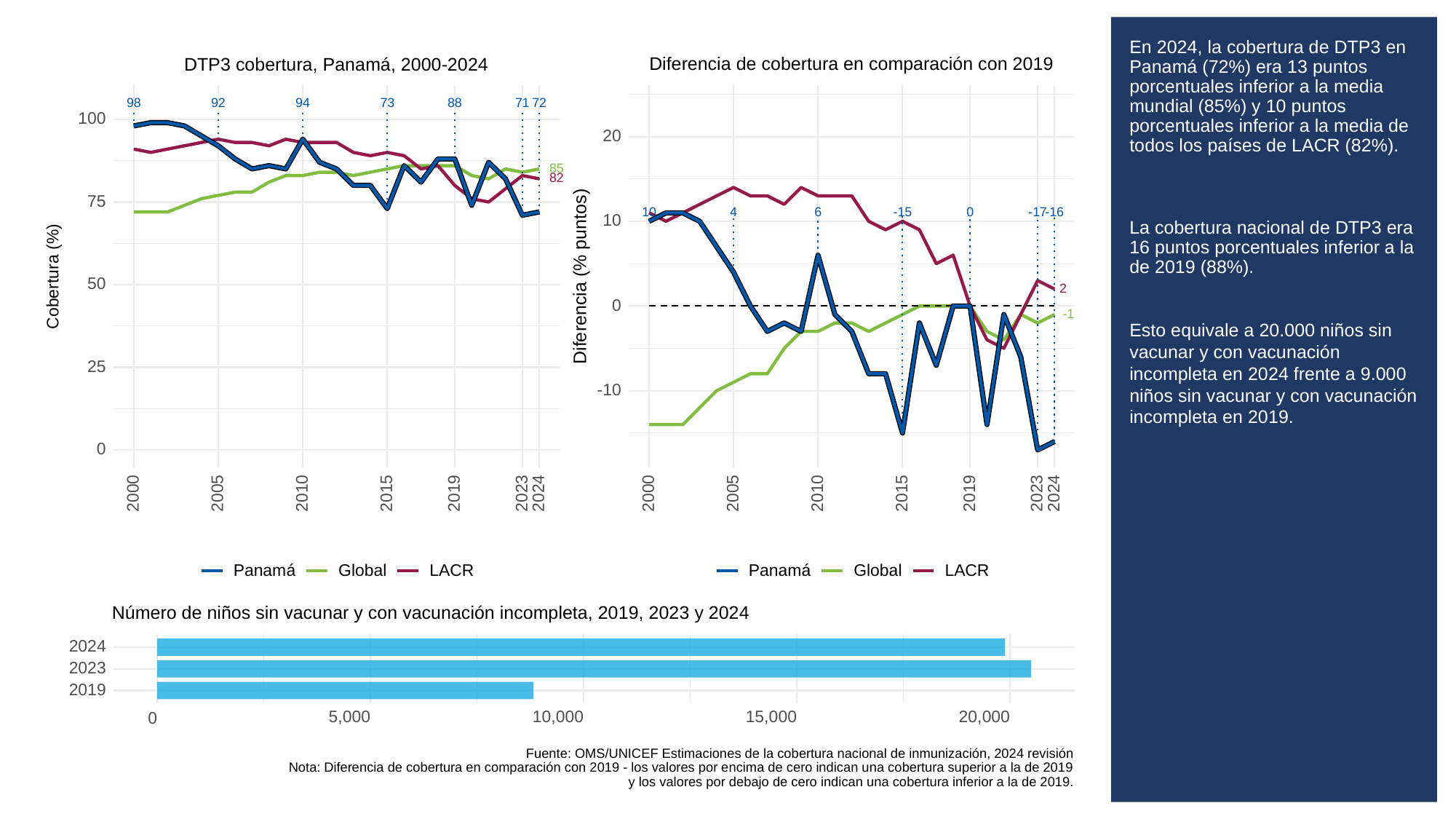

# En 2024, la cobertura de DTP3 en Panamá (72%) era 13 puntos porcentuales inferior a la media mundial (85%) y 10 puntos porcentuales inferior a la media de todos los países de LACR (82%).

La cobertura nacional de DTP3 era 16 puntos porcentuales inferior a la de 2019 (88%).

Esto equivale a 20.000 niños sin vacunar y con vacunación incompleta en 2024 frente a 9.000 niños sin vacunar y con vacunación incompleta en 2019.

Diferencia de cobertura en comparación con 2019
DTP3 cobertura, Panamá, 2000-2024

73
98
92
94
88
71
72

100

20

85

82

75

10
6
-15
0
-16
-17
4

10

Diferencia (% puntos)
Cobertura (%)
50
2

0

-1

25

-10

0

2023
2023
2000
2005
2010
2015
2019
2024
2000
2005
2010
2015
2019
2024
Global
LACR
Global
LACR
Panamá
Panamá

Número de niños sin vacunar y con vacunación incompleta, 2019, 2023 y 2024

2024

2023

2019

5,000
10,000
15,000
20,000
0
Fuente: OMS/UNICEF Estimaciones de la cobertura nacional de inmunización, 2024 revisión
Nota: Diferencia de cobertura en comparación con 2019 - los valores por encima de cero indican una cobertura superior a la de 2019
y los valores por debajo de cero indican una cobertura inferior a la de 2019.